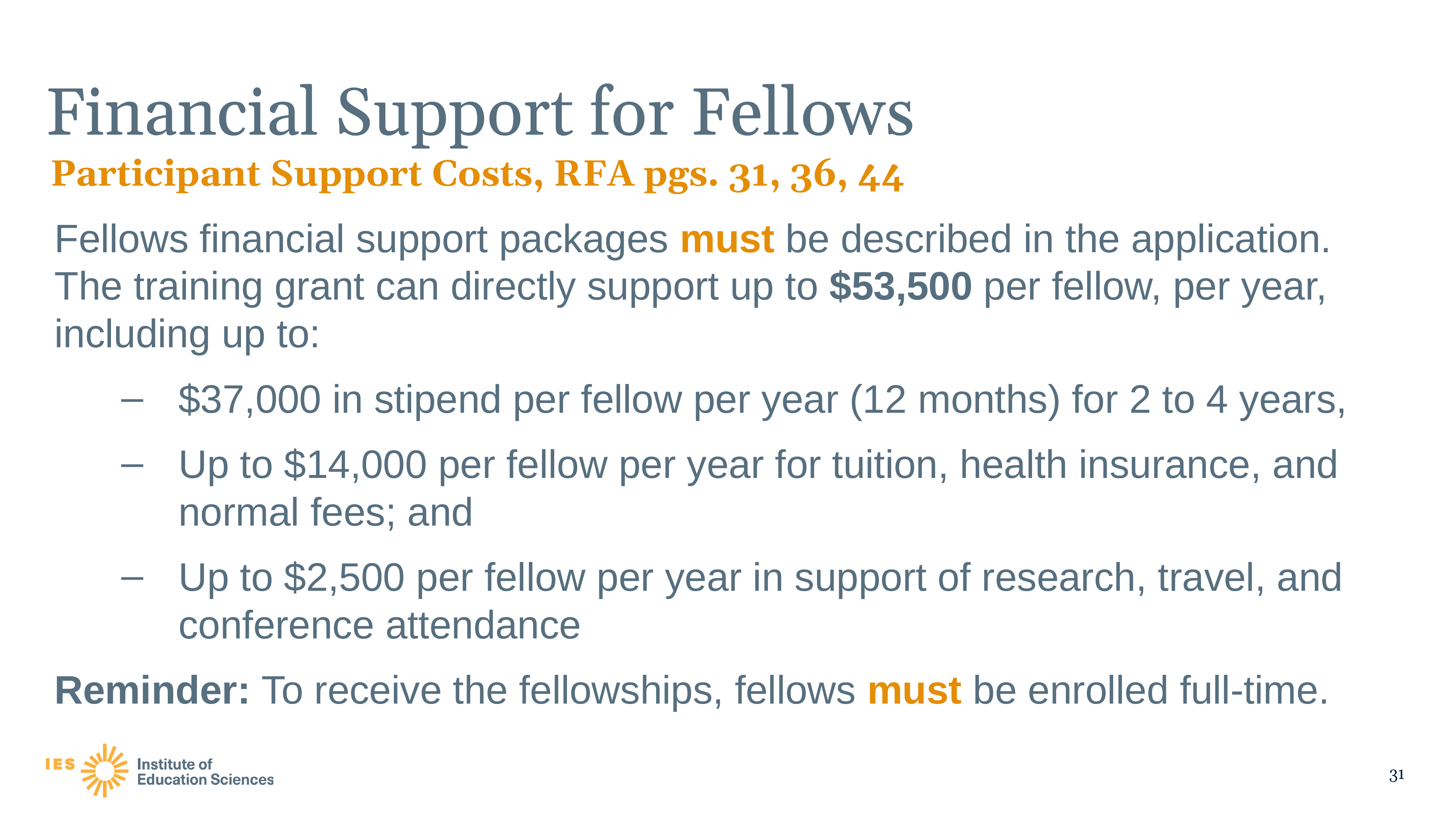

# Financial Support for Fellows
Participant Support Costs, RFA pgs. 31, 36, 44
Fellows financial support packages must be described in the application. The training grant can directly support up to $53,500 per fellow, per year, including up to:
$37,000 in stipend per fellow per year (12 months) for 2 to 4 years,
Up to $14,000 per fellow per year for tuition, health insurance, and normal fees; and
Up to $2,500 per fellow per year in support of research, travel, and conference attendance
Reminder: To receive the fellowships, fellows must be enrolled full-time.

31